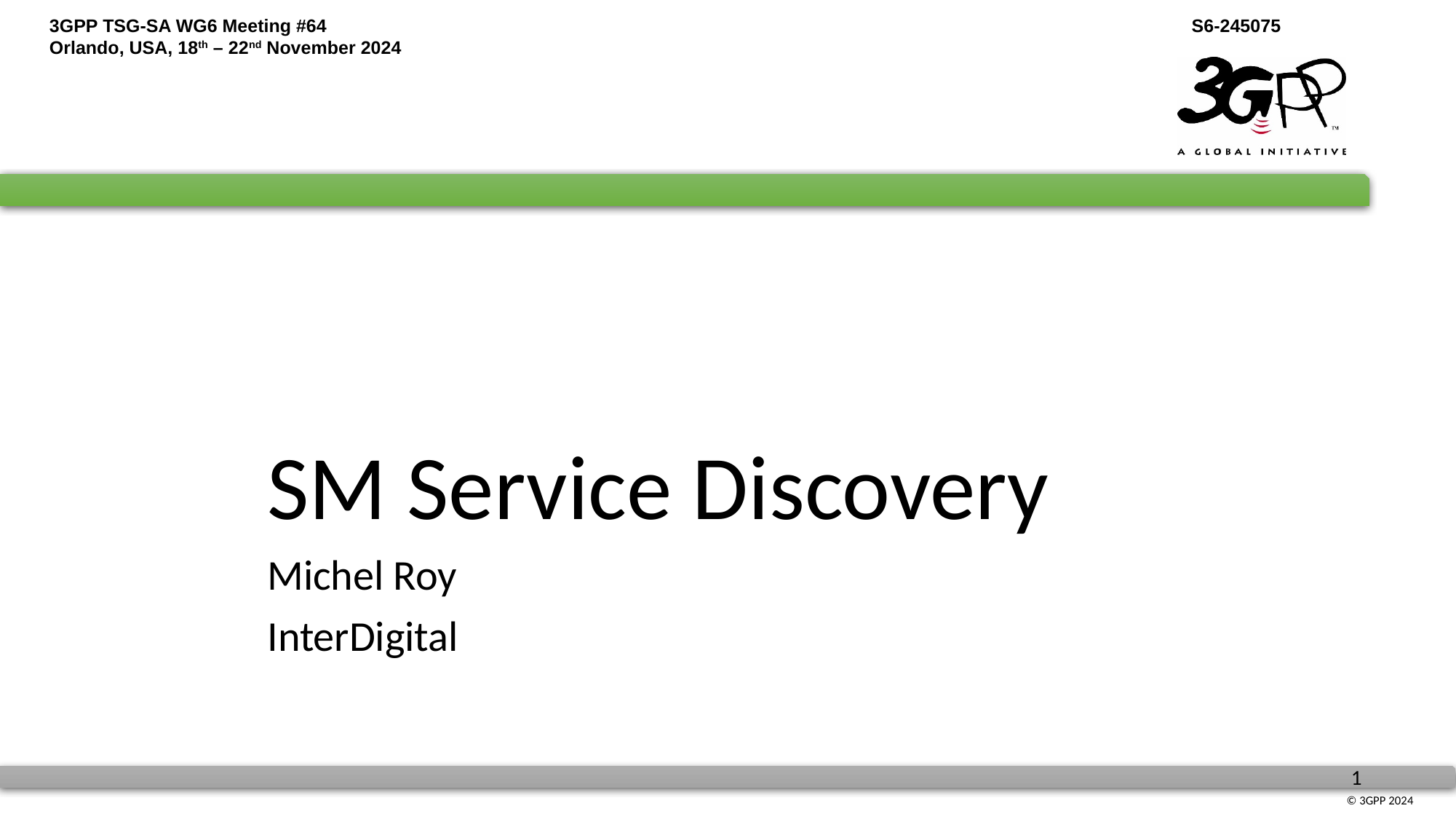

# SM Service Discovery
Michel Roy
InterDigital